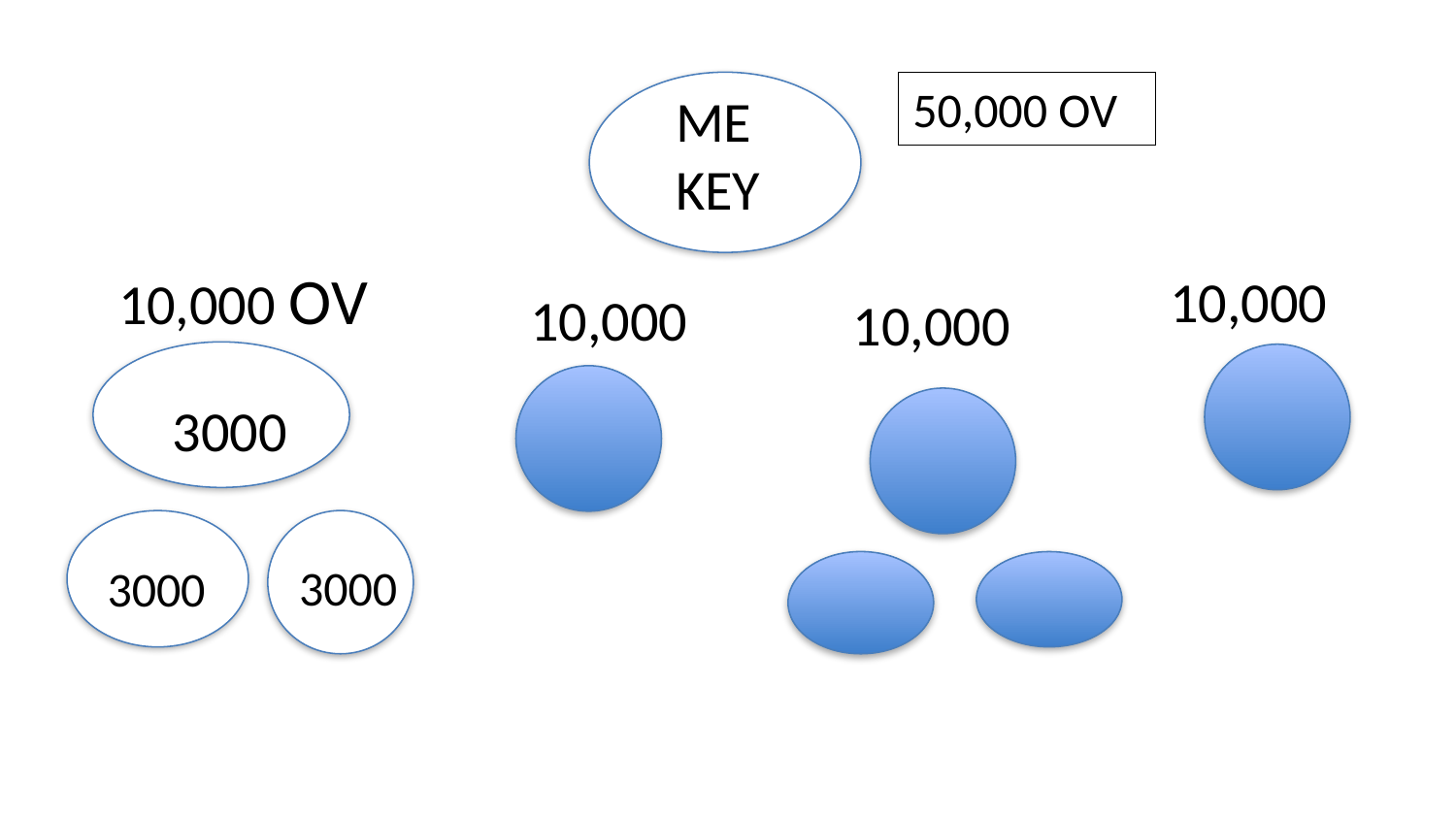

50,000 OV
Me
Me
ME
KEY
10,000 OV
10,000
10,000
10,000
3000

3000

3000
3000
3000
3000